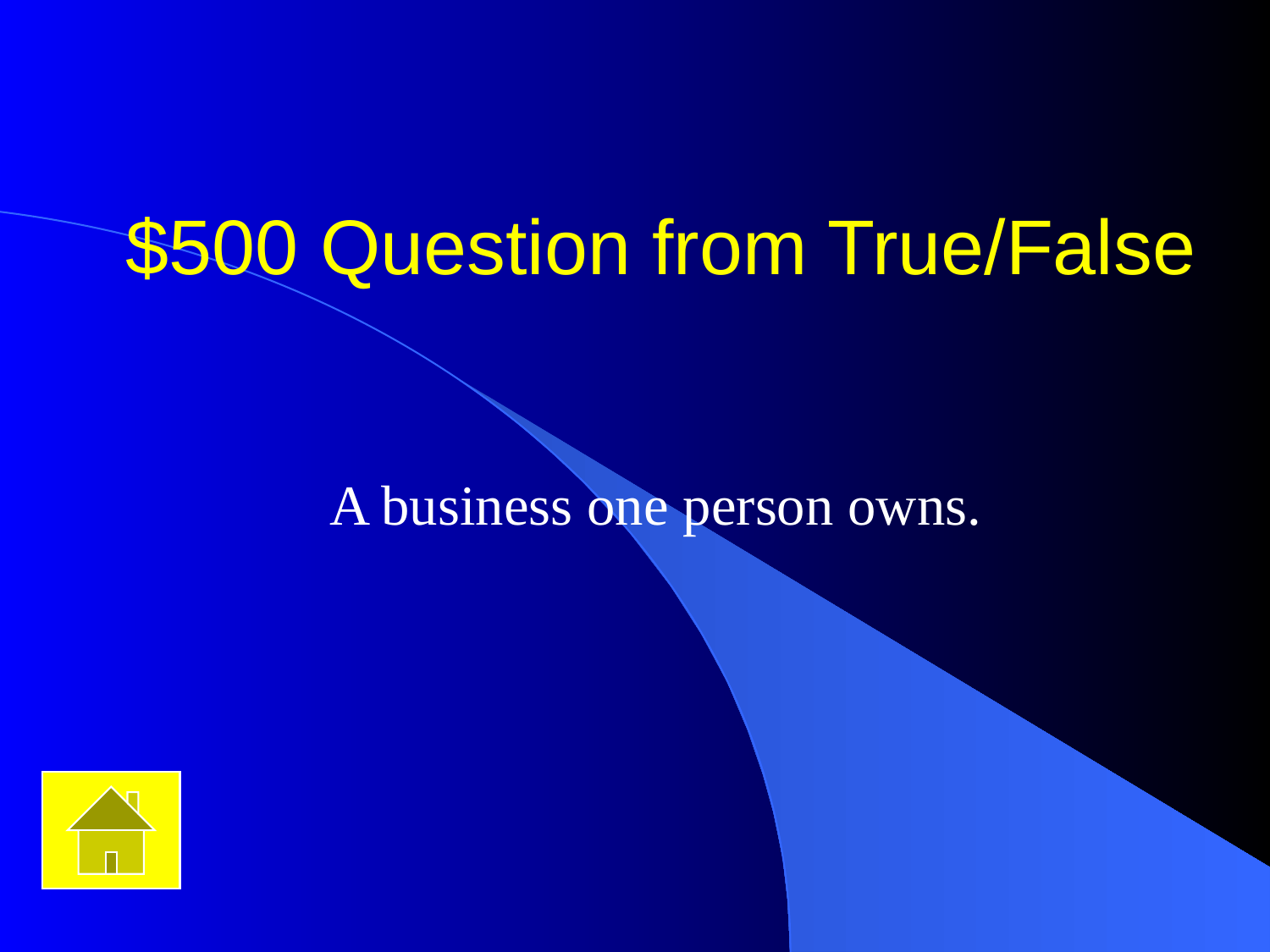

# $500 Question from True/False
A business one person owns.